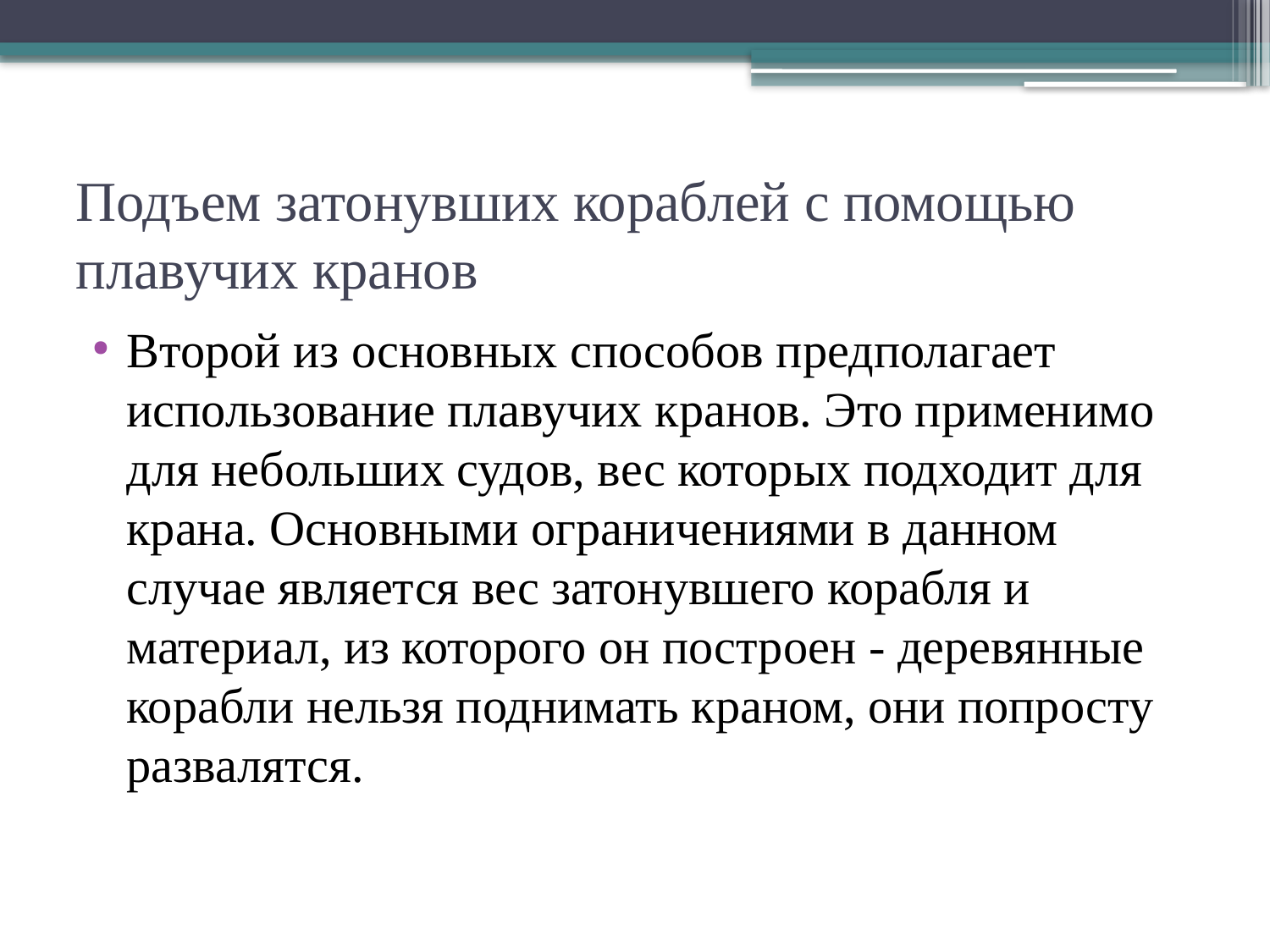

# Подъем затонувших кораблей с помощью плавучих кранов
Второй из основных способов предполагает использование плавучих кранов. Это применимо для небольших судов, вес которых подходит для крана. Основными ограничениями в данном случае является вес затонувшего корабля и материал, из которого он построен - деревянные корабли нельзя поднимать краном, они попросту развалятся.